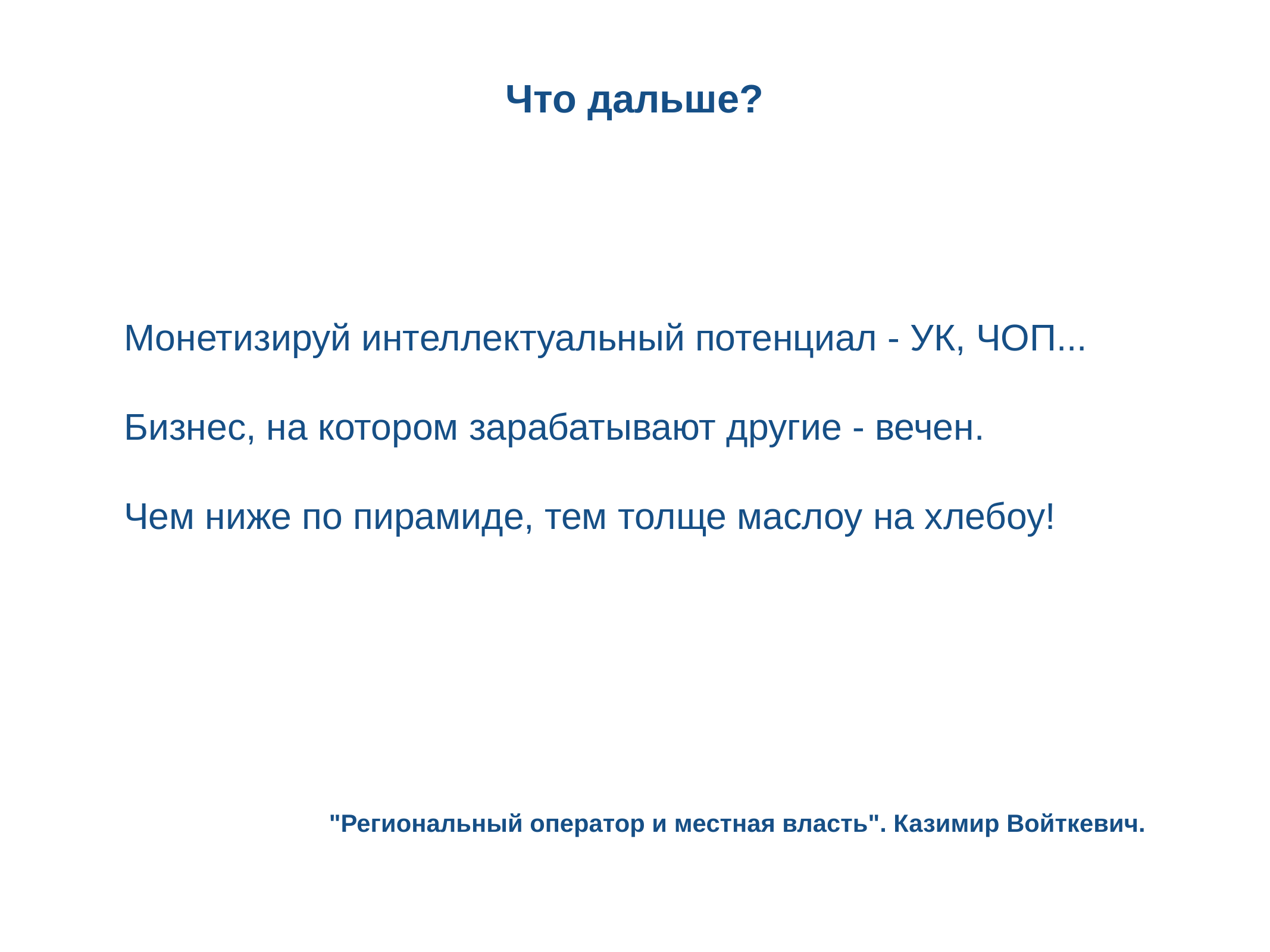

Что дальше?
# Монетизируй интеллектуальный потенциал - УК, ЧОП...

Бизнес, на котором зарабатывают другие - вечен.

Чем ниже по пирамиде, тем толще маслоу на хлебоу!

"Региональный оператор и местная власть". Казимир Войткевич.